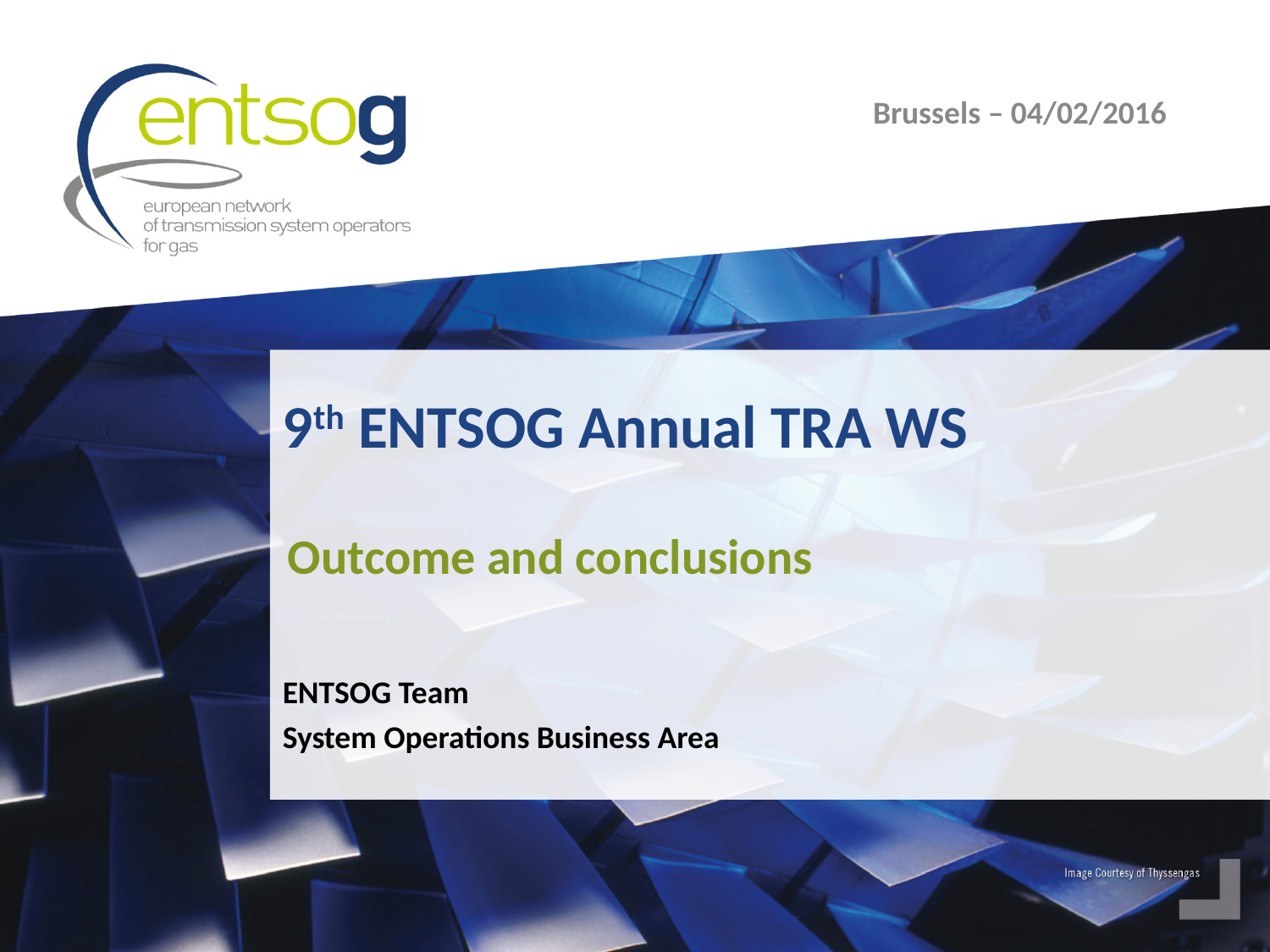

Brussels – 04/02/2016
# 9th ENTSOG Annual TRA WS
Outcome and conclusions
ENTSOG Team
System Operations Business Area